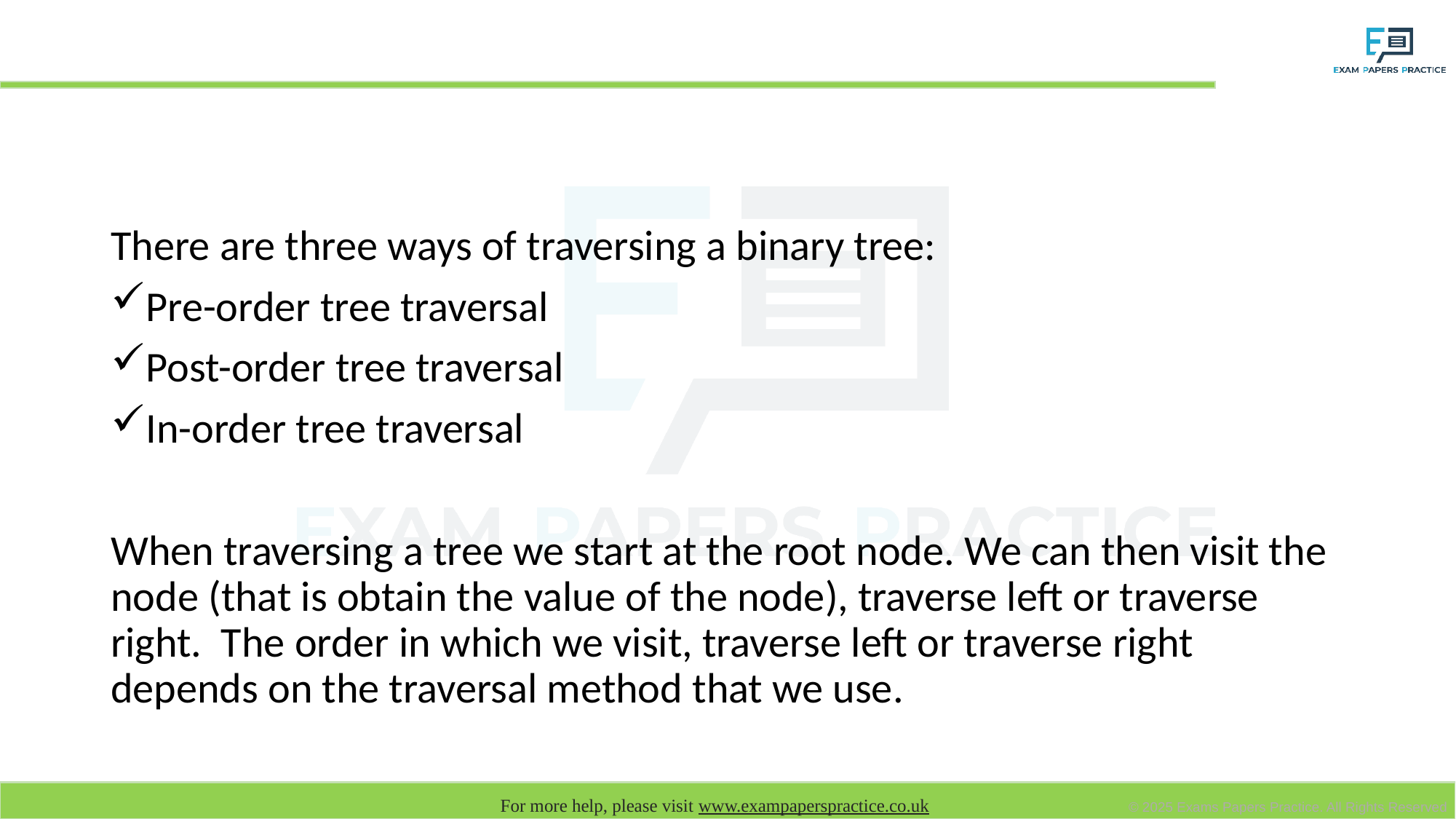

# Tree-traversal algorithms
There are three ways of traversing a binary tree:
Pre-order tree traversal
Post-order tree traversal
In-order tree traversal

When traversing a tree we start at the root node. We can then visit the node (that is obtain the value of the node), traverse left or traverse right.  The order in which we visit, traverse left or traverse right depends on the traversal method that we use.